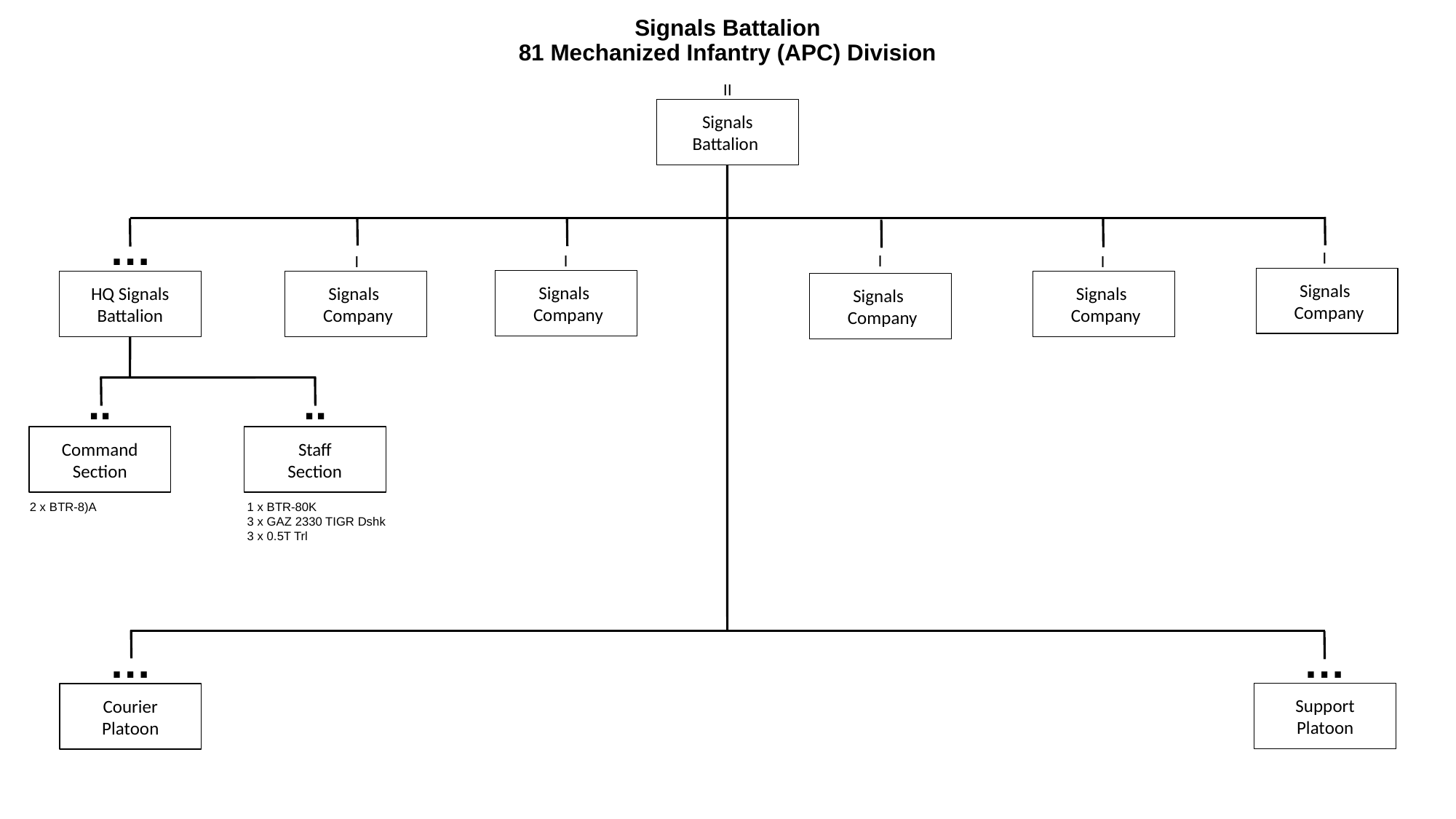

# Signals Battalion 81 Mechanized Infantry (APC) Division
II
Signals
Battalion
…
I
I
I
I
I
Signals
 Company
Signals
 Company
Signals
 Company
Signals
 Company
HQ Signals Battalion
Signals
 Company
..
..
Command
Section
Staff
Section
2 x BTR-8)A
1 x BTR-80K
3 x GAZ 2330 TIGR Dshk
3 x 0.5T Trl
…
…
Support
Platoon
Courier
Platoon